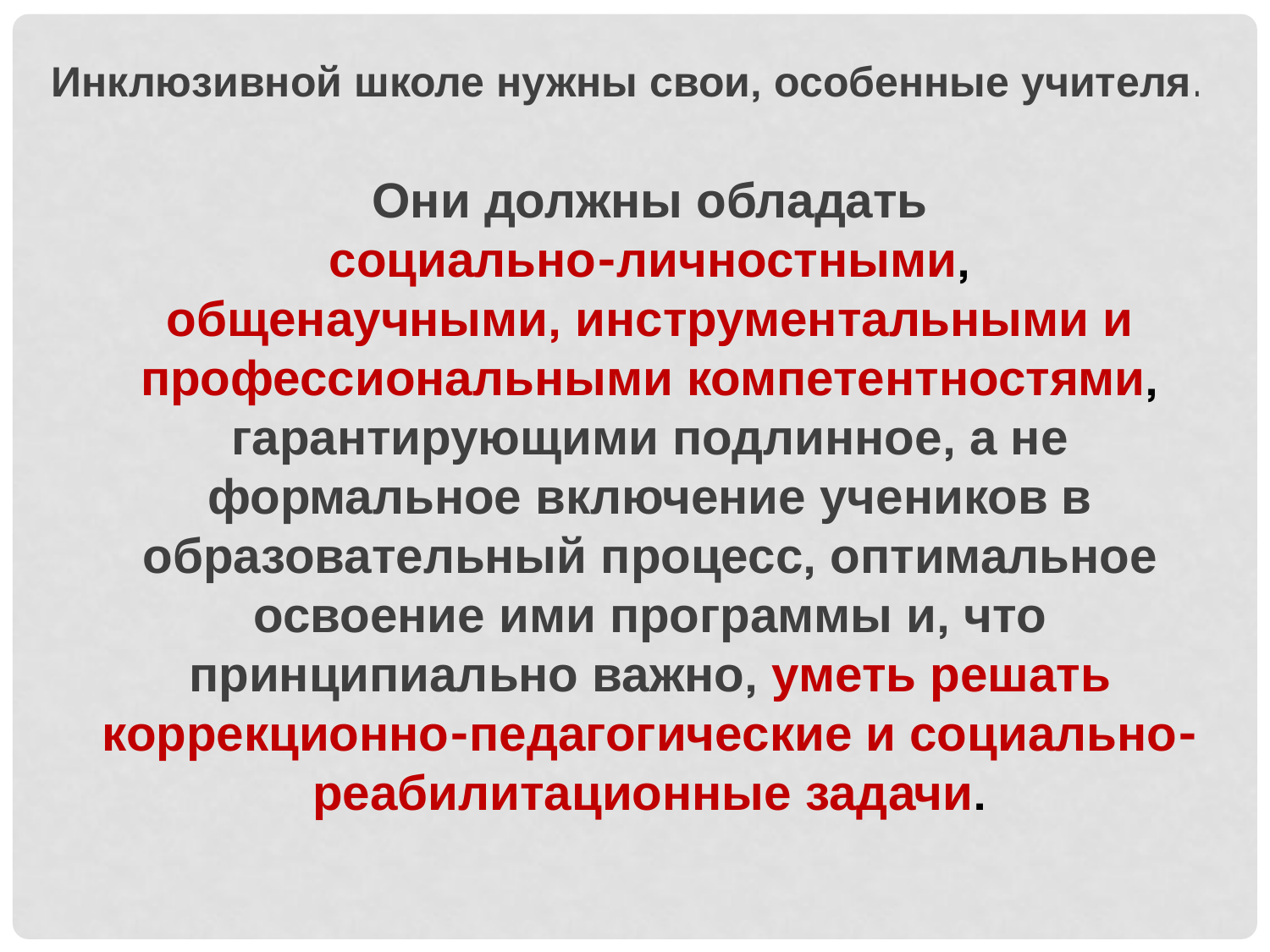

Инклюзивной школе нужны свои, особенные учителя.
Они должны обладать
 социально-личностными,
общенаучными, инструментальными и профессиональными компетентностями, гарантирующими подлинное, а не формальное включение учеников в образовательный процесс, оптимальное освоение ими программы и, что принципиально важно, уметь решать коррекционно-педагогические и социально-реабилитационные задачи.